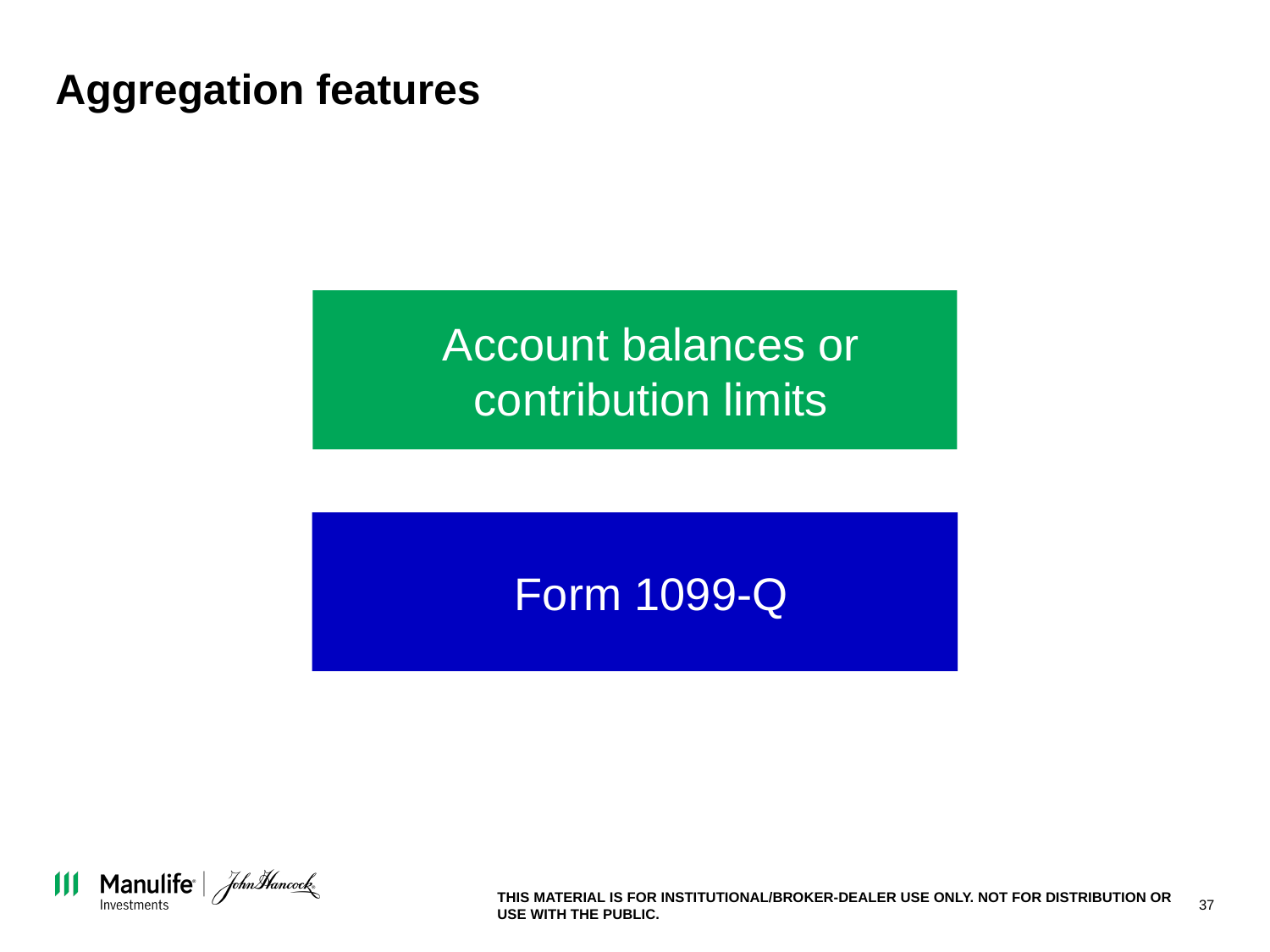

# Aggregation features
Account balances or
contribution limits
Form 1099-Q
THIS MATERIAL IS FOR INSTITUTIONAL/BROKER-DEALER USE ONLY. NOT FOR DISTRIBUTION OR USE WITH THE PUBLIC.

37
THIS MATERIAL IS FOR INSTITUTIONAL/BROKER-DEALER USE ONLY. NOT FOR DISTRIBUTION OR USE WITH THE PUBLIC.